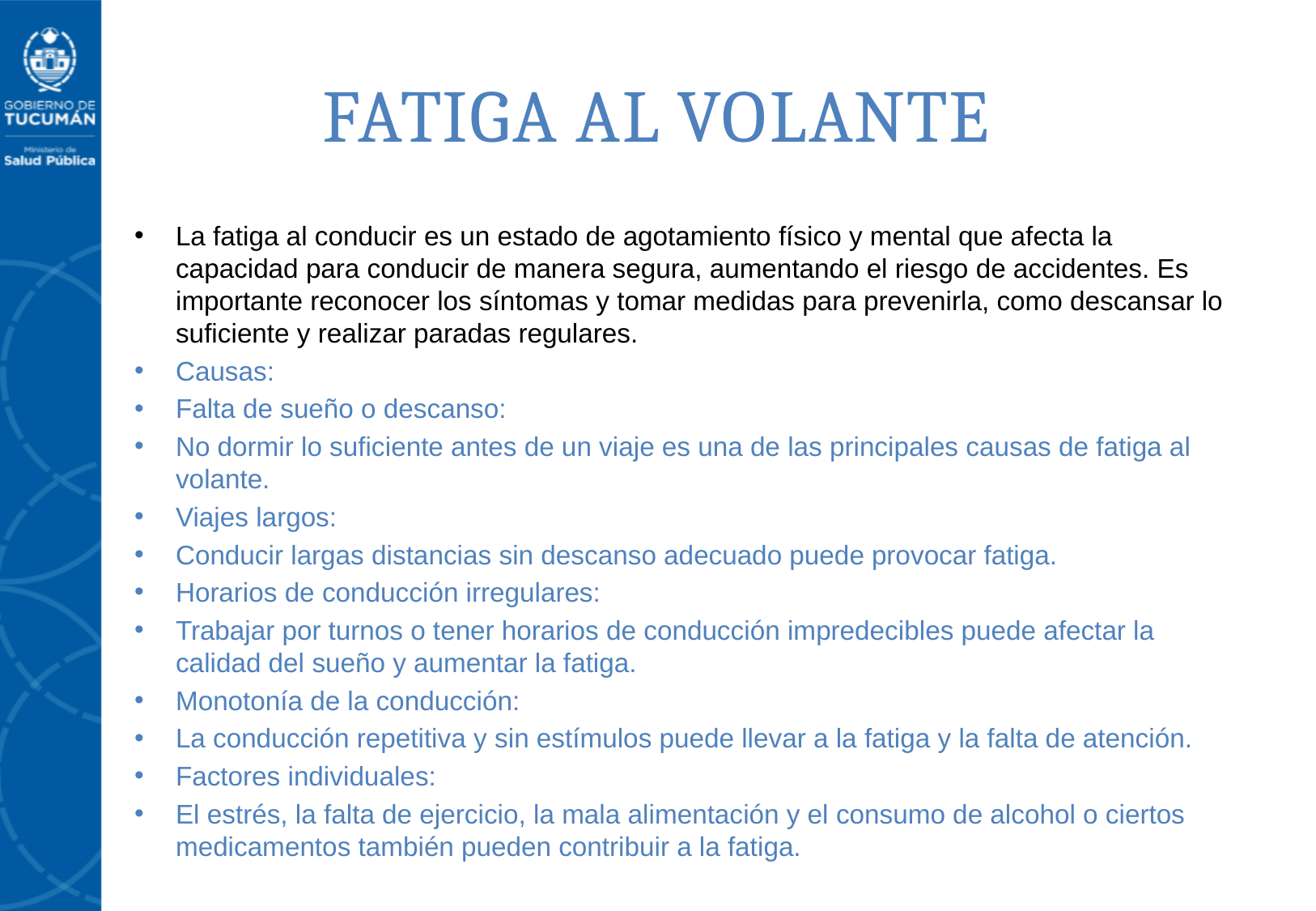

# FATIGA AL VOLANTE
La fatiga al conducir es un estado de agotamiento físico y mental que afecta la capacidad para conducir de manera segura, aumentando el riesgo de accidentes. Es importante reconocer los síntomas y tomar medidas para prevenirla, como descansar lo suficiente y realizar paradas regulares.
Causas:
Falta de sueño o descanso:
No dormir lo suficiente antes de un viaje es una de las principales causas de fatiga al volante.
Viajes largos:
Conducir largas distancias sin descanso adecuado puede provocar fatiga.
Horarios de conducción irregulares:
Trabajar por turnos o tener horarios de conducción impredecibles puede afectar la calidad del sueño y aumentar la fatiga.
Monotonía de la conducción:
La conducción repetitiva y sin estímulos puede llevar a la fatiga y la falta de atención.
Factores individuales:
El estrés, la falta de ejercicio, la mala alimentación y el consumo de alcohol o ciertos medicamentos también pueden contribuir a la fatiga.